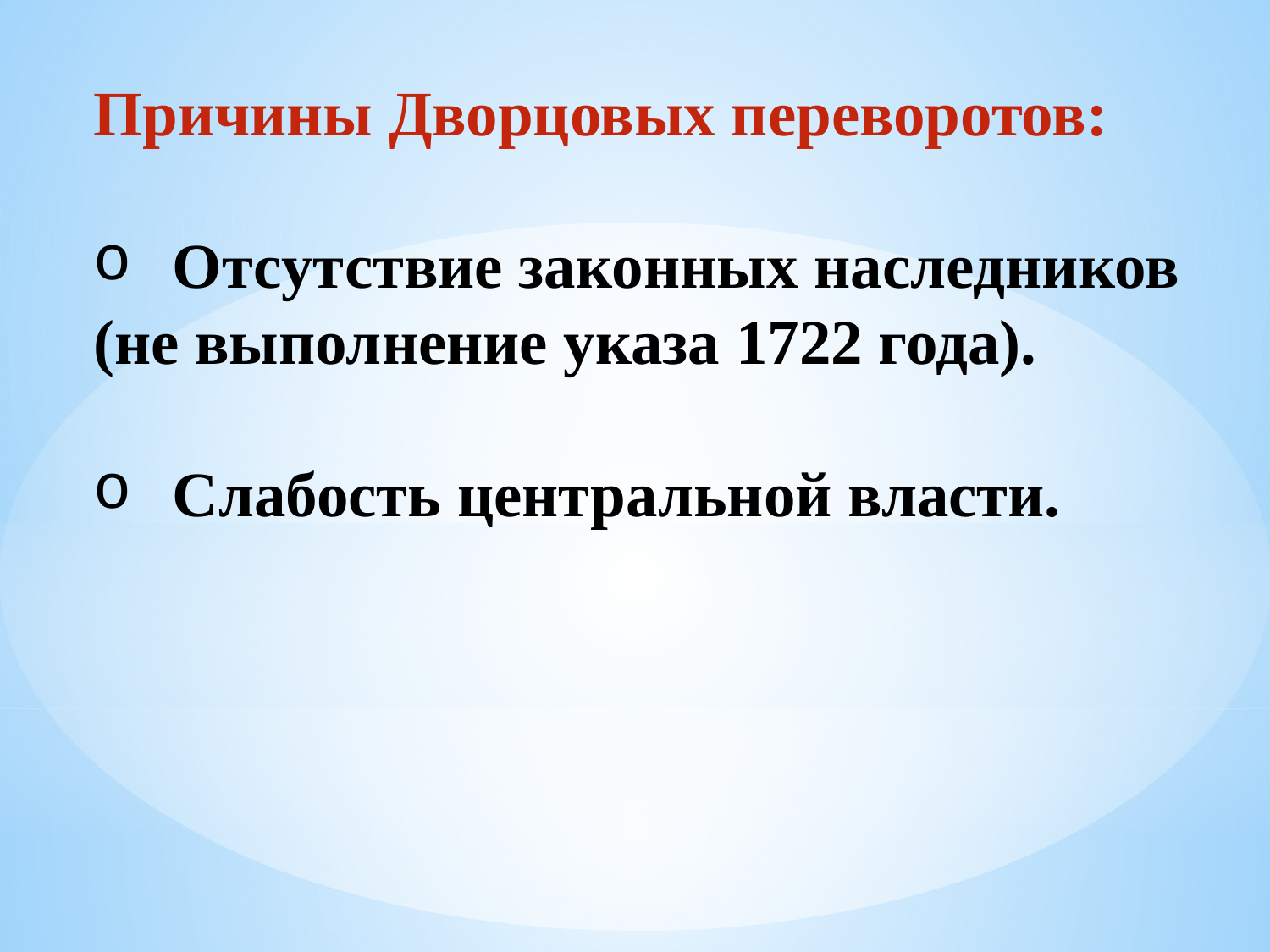

Причины Дворцовых переворотов:

Отсутствие законных наследников
(не выполнение указа 1722 года).

Слабость центральной власти.